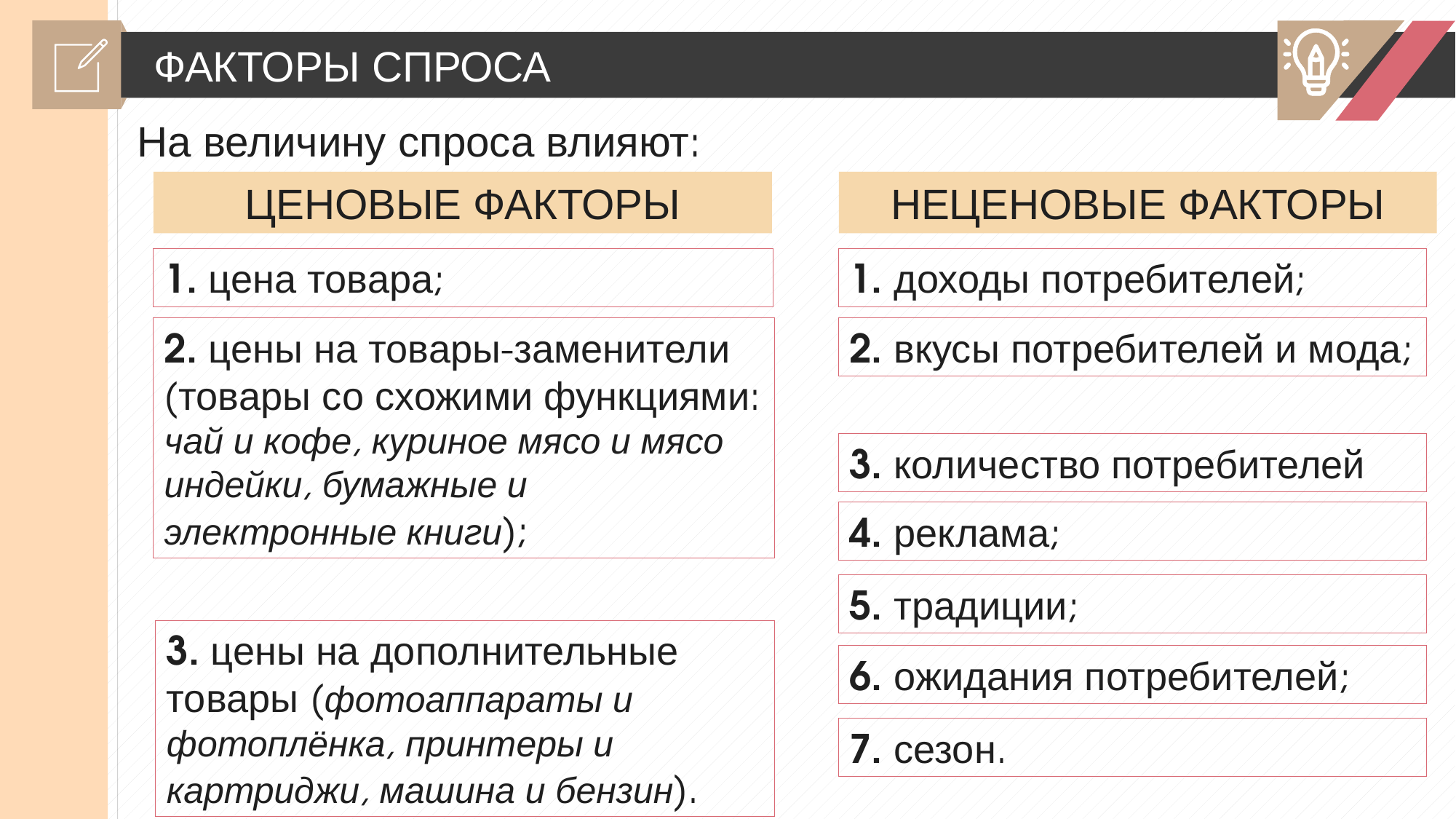

ФАКТОРЫ СПРОСА

На величину спроса влияют:
ЦЕНОВЫЕ ФАКТОРЫ
НЕЦЕНОВЫЕ ФАКТОРЫ
1. доходы потребителей;
1. цена товара;
2. цены на товары-заменители (товары со схожими функциями: чай и кофе, куриное мясо и мясо индейки, бумажные и электронные книги);
2. вкусы потребителей и мода;
3. количество потребителей
4. реклама;
5. традиции;
3. цены на дополнительные товары (фотоаппараты и фотоплёнка, принтеры и картриджи, машина и бензин).
6. ожидания потребителей;
7. сезон.